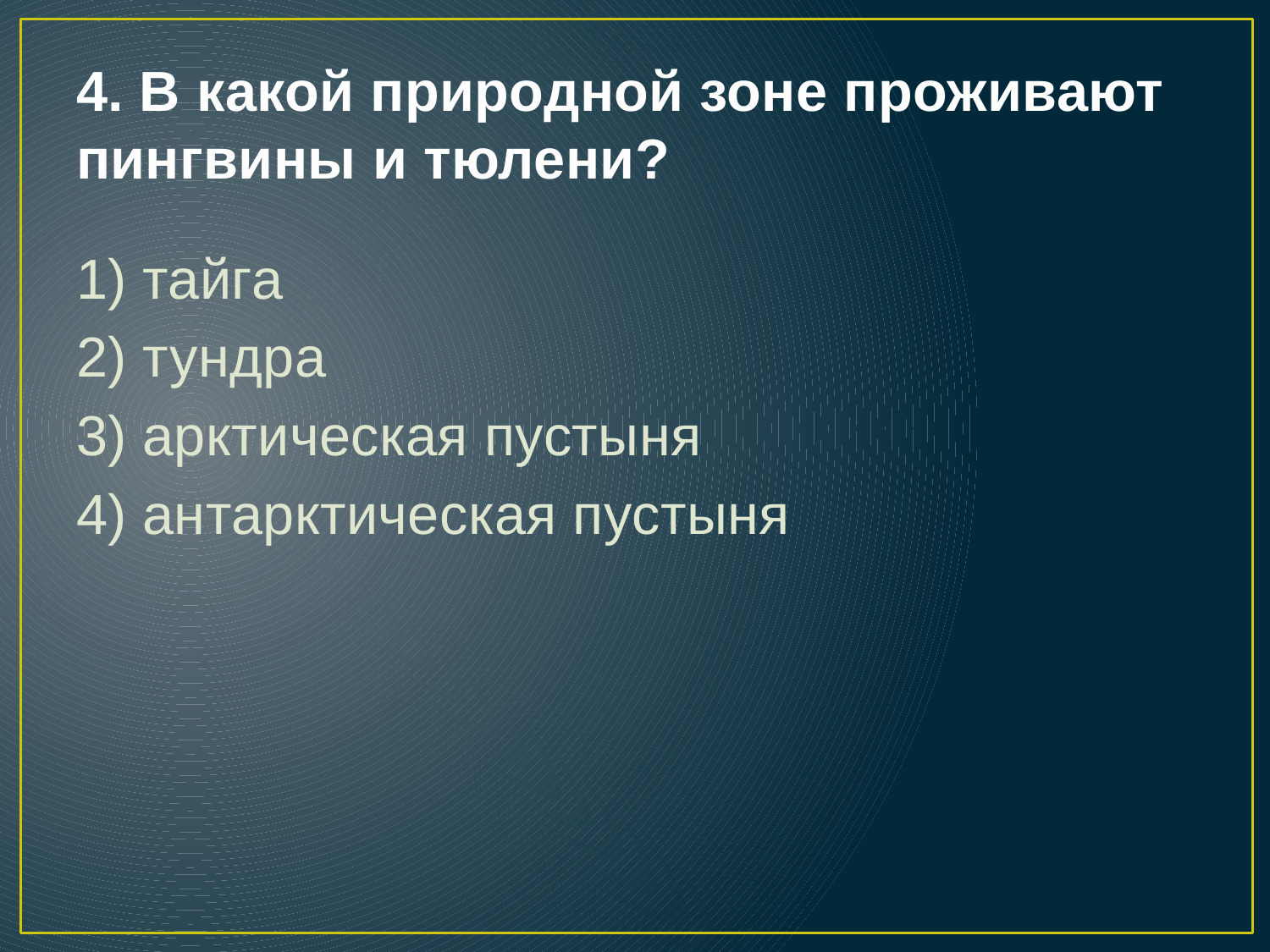

# 4. В какой природной зоне проживают пингвины и тюлени?
1) тайга
2) тундра
3) арктическая пустыня
4) антарктическая пустыня